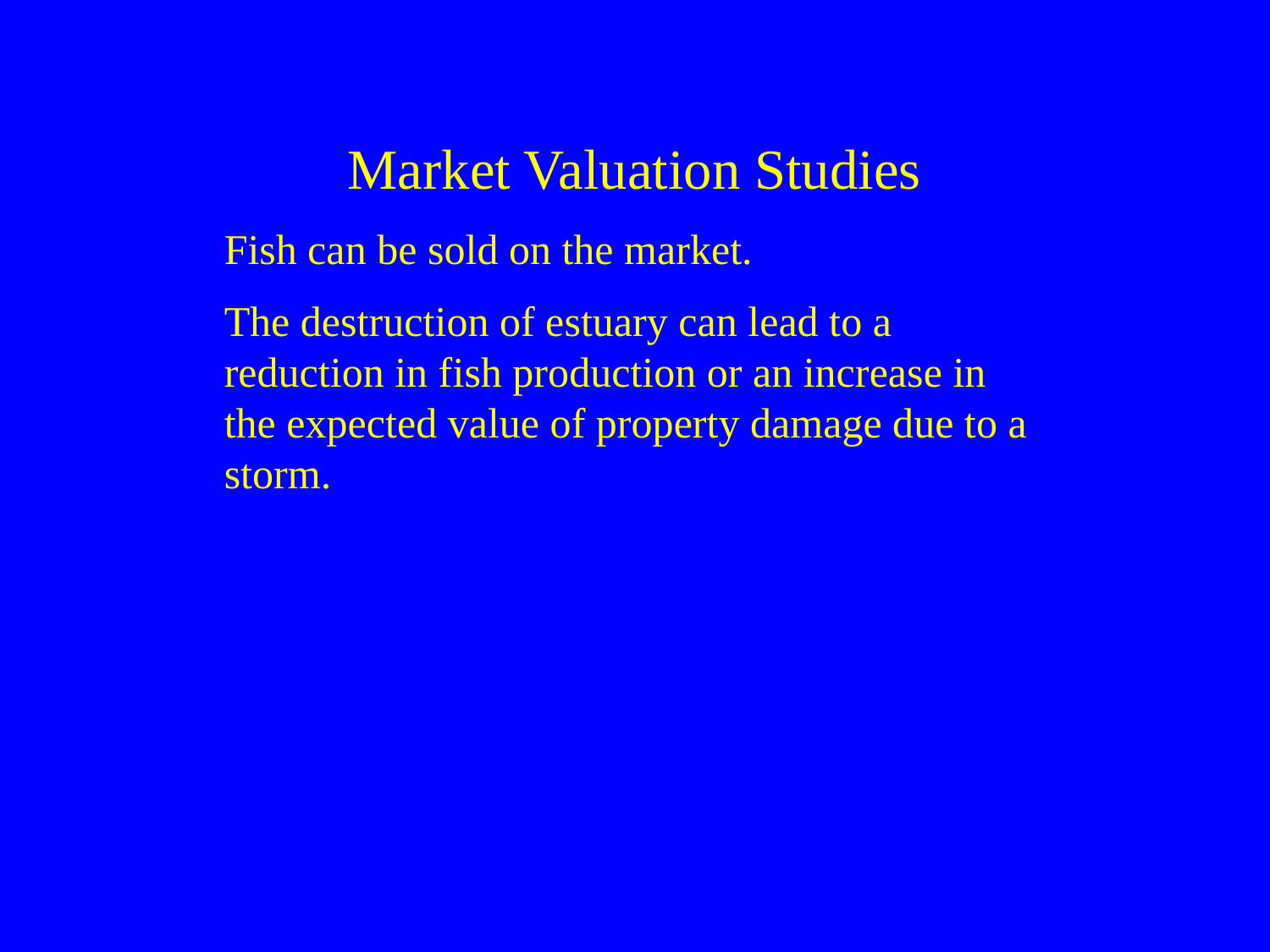

Market Valuation Studies
Fish can be sold on the market.
The destruction of estuary can lead to a reduction in fish production or an increase in the expected value of property damage due to a storm.